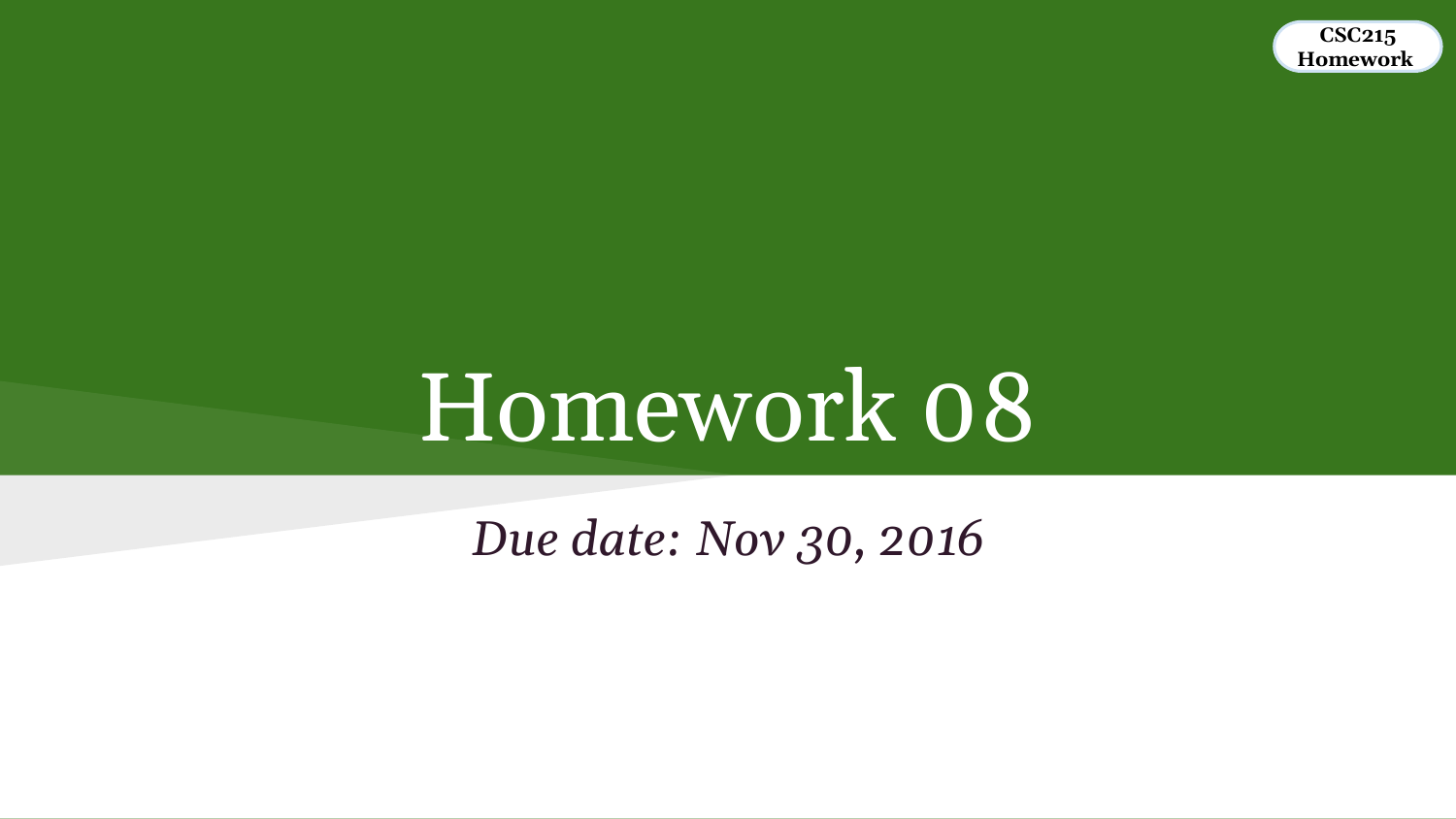

CSC215
Homework
# Homework 08
Due date: Nov 30, 2016